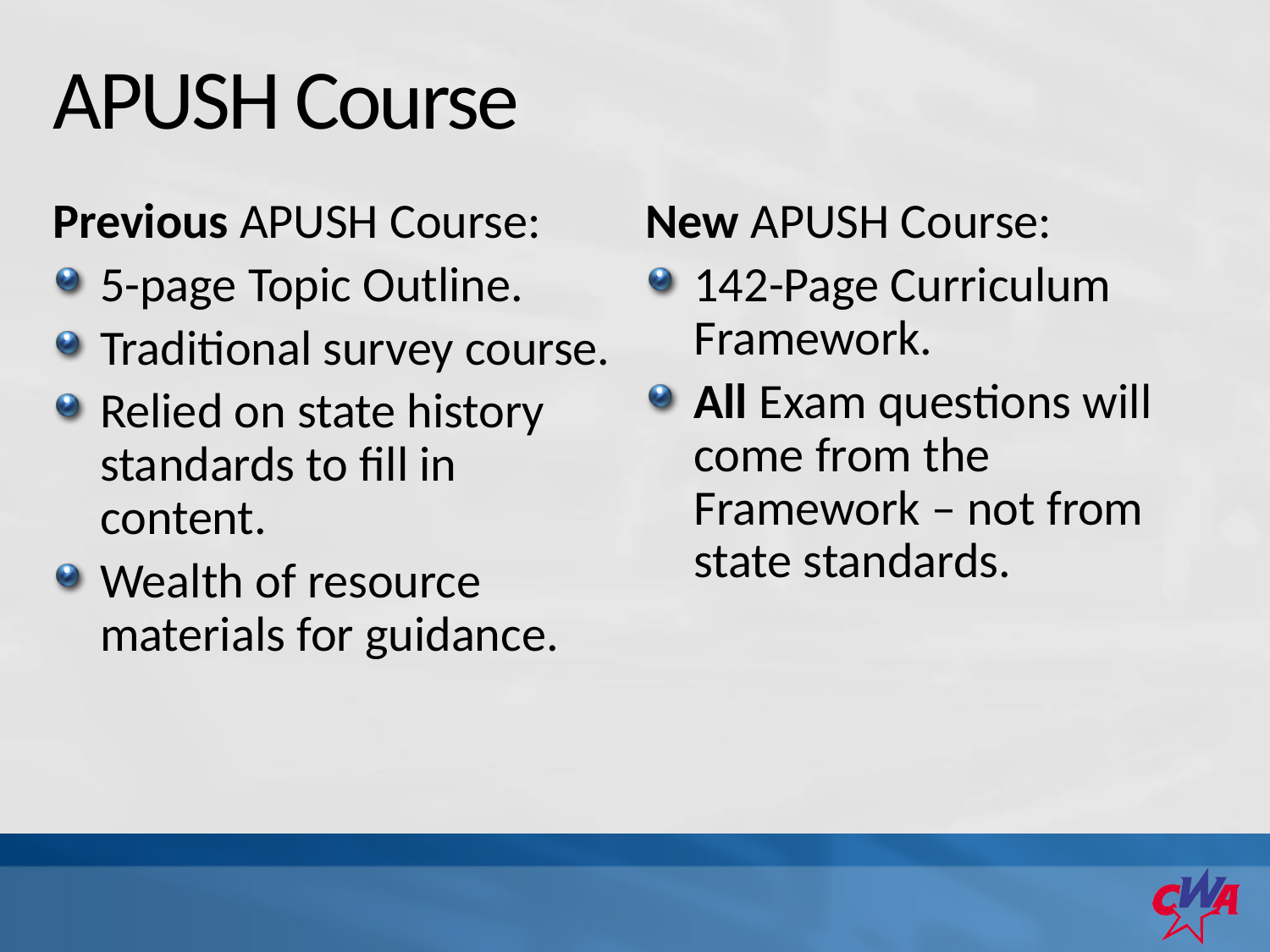

# APUSH Course
Previous APUSH Course:
5-page Topic Outline.
Traditional survey course.
Relied on state history standards to fill in content.
Wealth of resource materials for guidance.
New APUSH Course:
142-Page Curriculum Framework.
All Exam questions will come from the Framework – not from state standards.